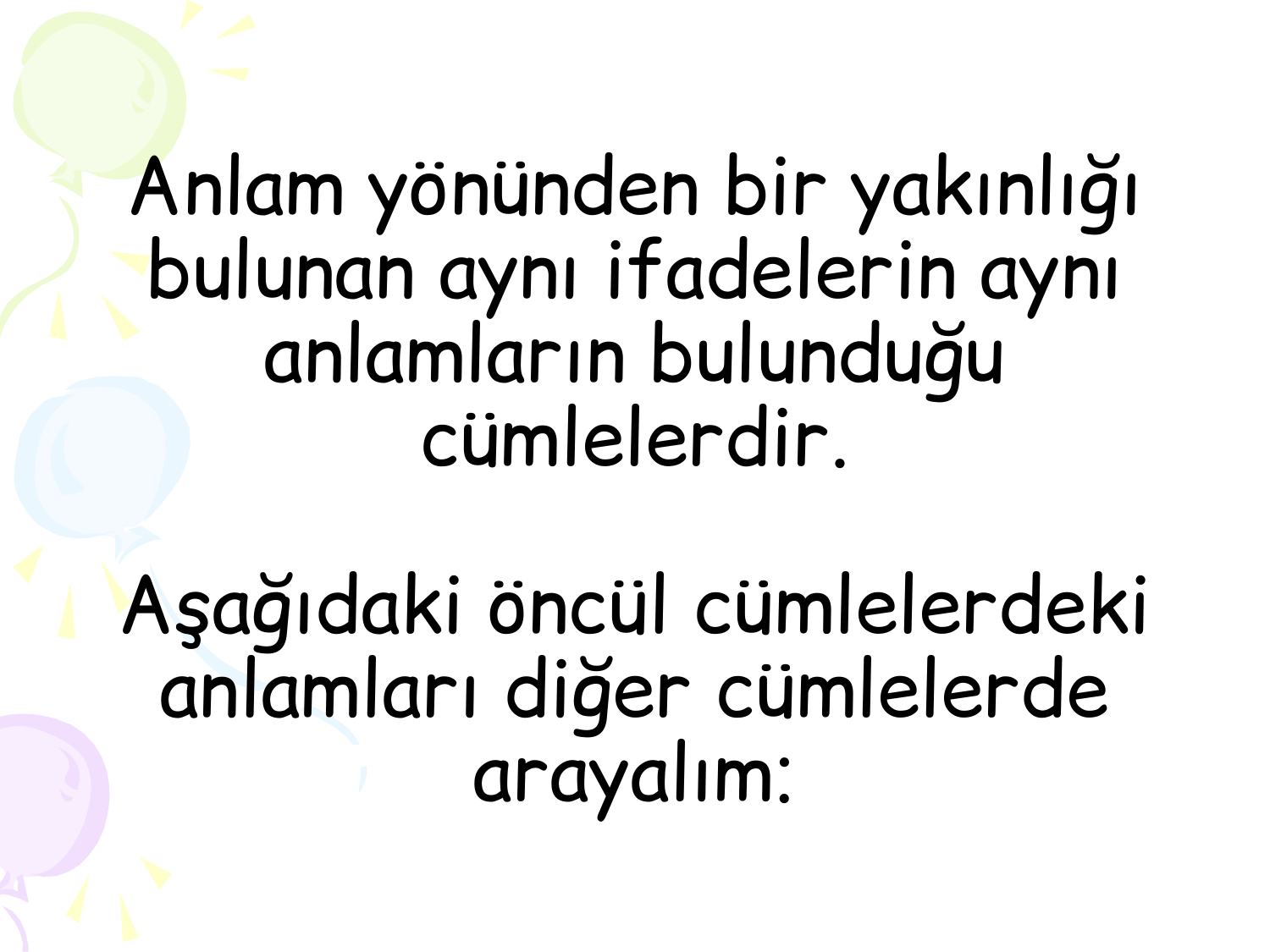

# Anlam yönünden bir yakınlığı bulunan aynı ifadelerin aynı anlamların bulunduğu cümlelerdir. Aşağıdaki öncül cümlelerdeki anlamları diğer cümlelerde arayalım: